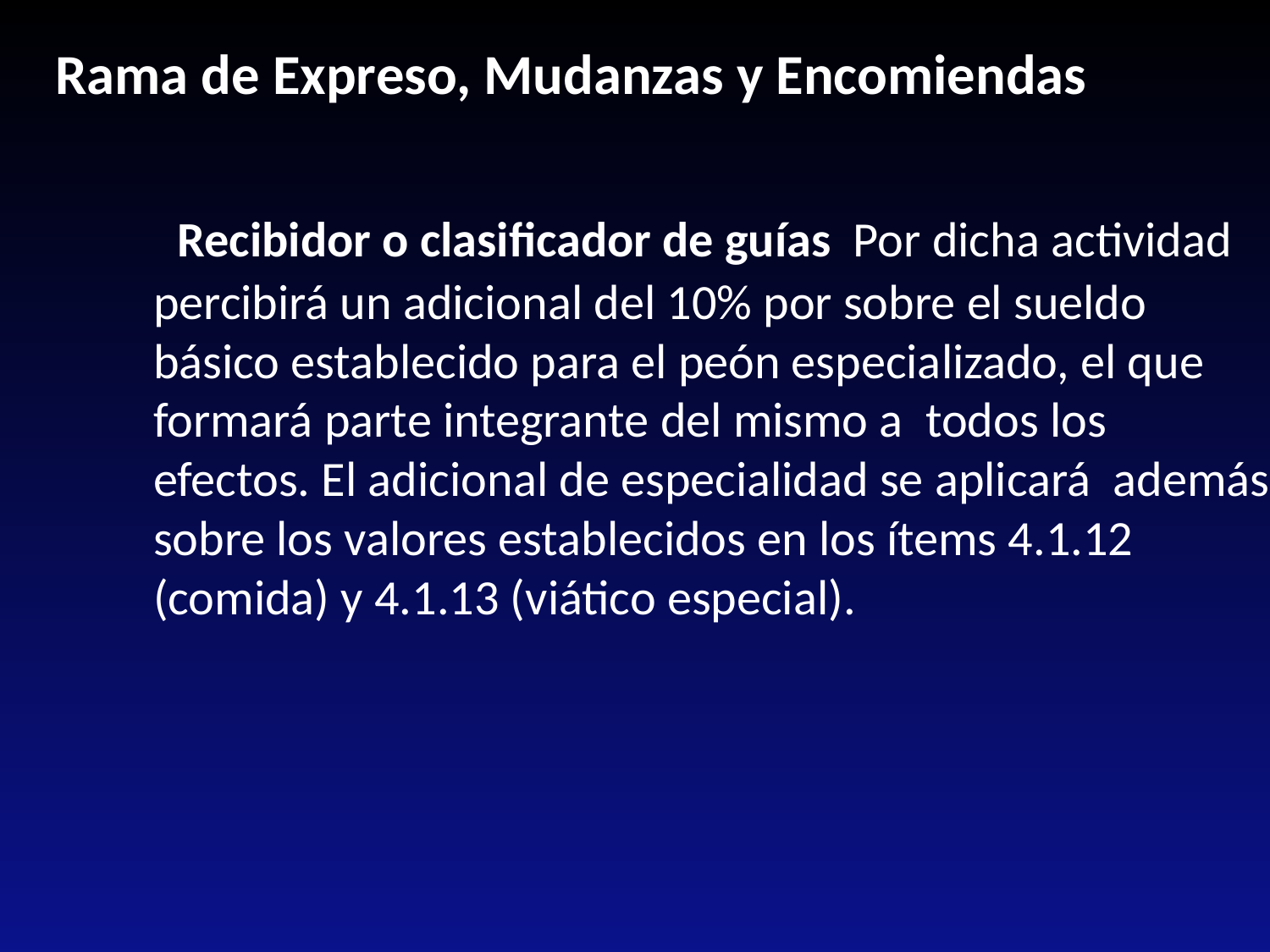

Rama de Expreso, Mudanzas y Encomiendas
     Recibidor o clasificador de guías  Por dicha actividad percibirá un adicional del 10% por sobre el sueldo básico establecido para el peón especializado, el que formará parte integrante del mismo a  todos los efectos. El adicional de especialidad se aplicará  además sobre los valores establecidos en los ítems 4.1.12 (comida) y 4.1.13 (viático especial).